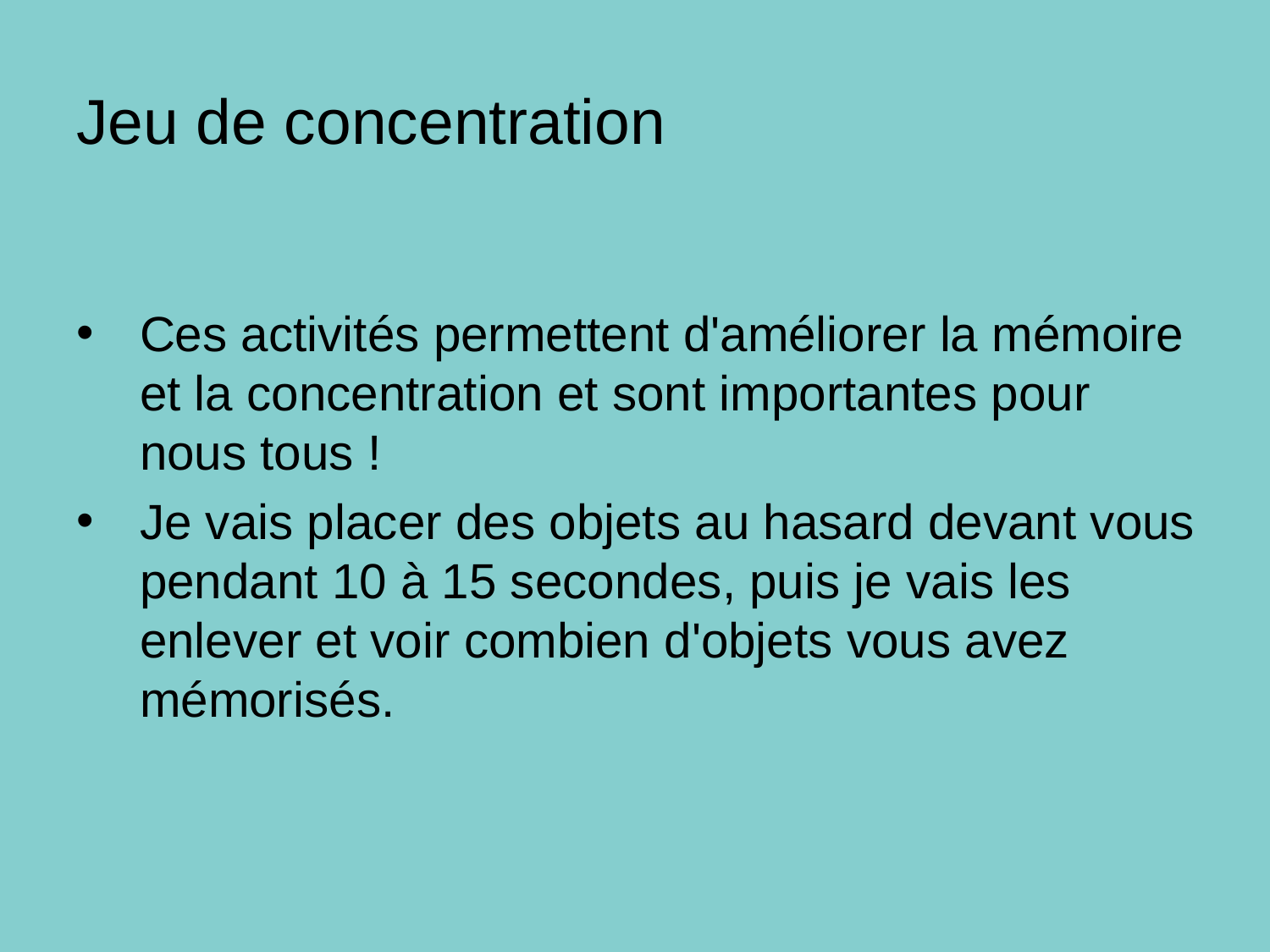

# Jeu de concentration
Ces activités permettent d'améliorer la mémoire et la concentration et sont importantes pour nous tous !
Je vais placer des objets au hasard devant vous pendant 10 à 15 secondes, puis je vais les enlever et voir combien d'objets vous avez mémorisés.